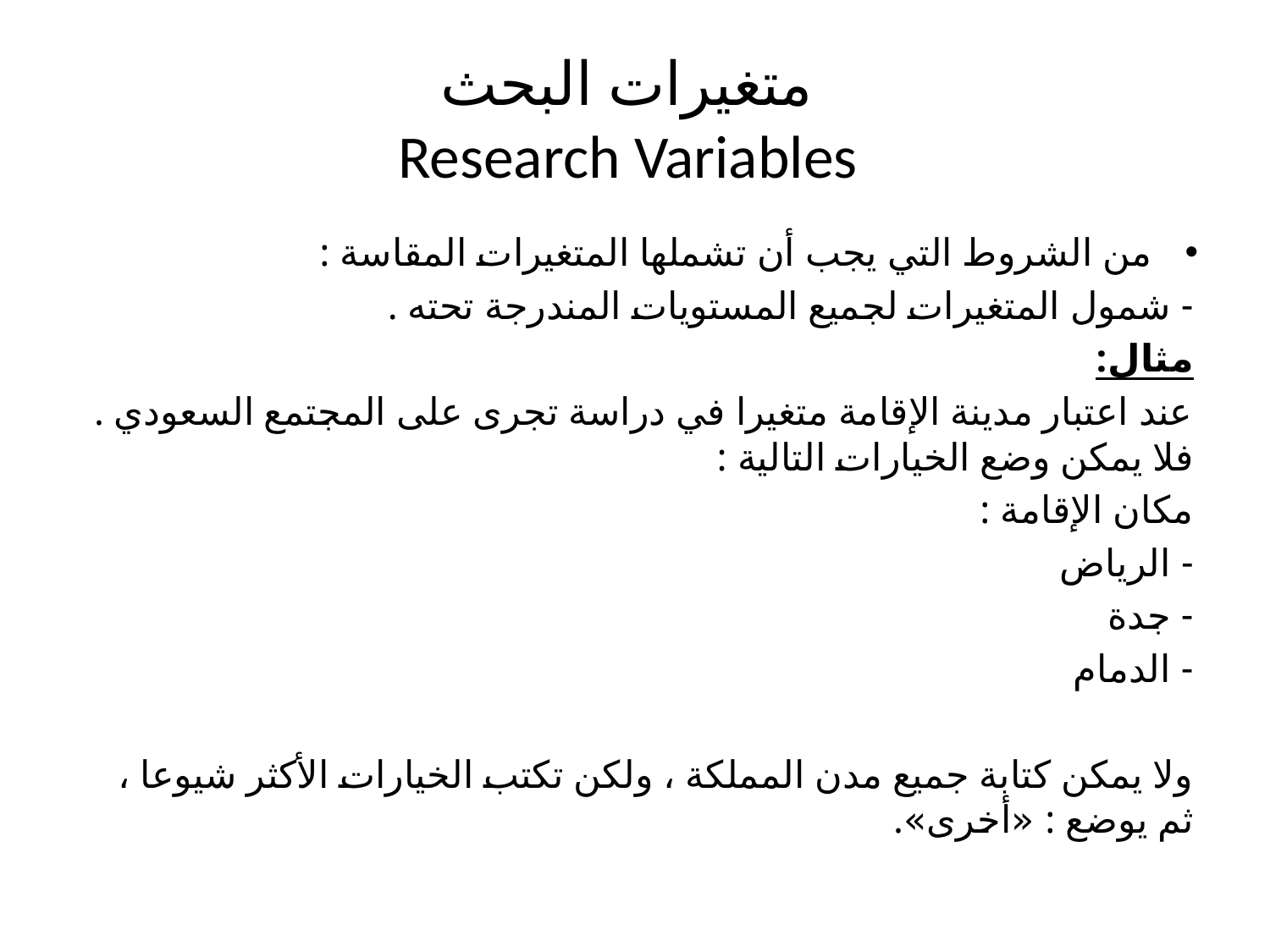

# متغيرات البحث Research Variables
من الشروط التي يجب أن تشملها المتغيرات المقاسة :
	- شمول المتغيرات لجميع المستويات المندرجة تحته .
	مثال:
عند اعتبار مدينة الإقامة متغيرا في دراسة تجرى على المجتمع السعودي . فلا يمكن وضع الخيارات التالية :
مكان الإقامة :
- الرياض
- جدة
- الدمام

ولا يمكن كتابة جميع مدن المملكة ، ولكن تكتب الخيارات الأكثر شيوعا ، ثم يوضع : «أخرى».